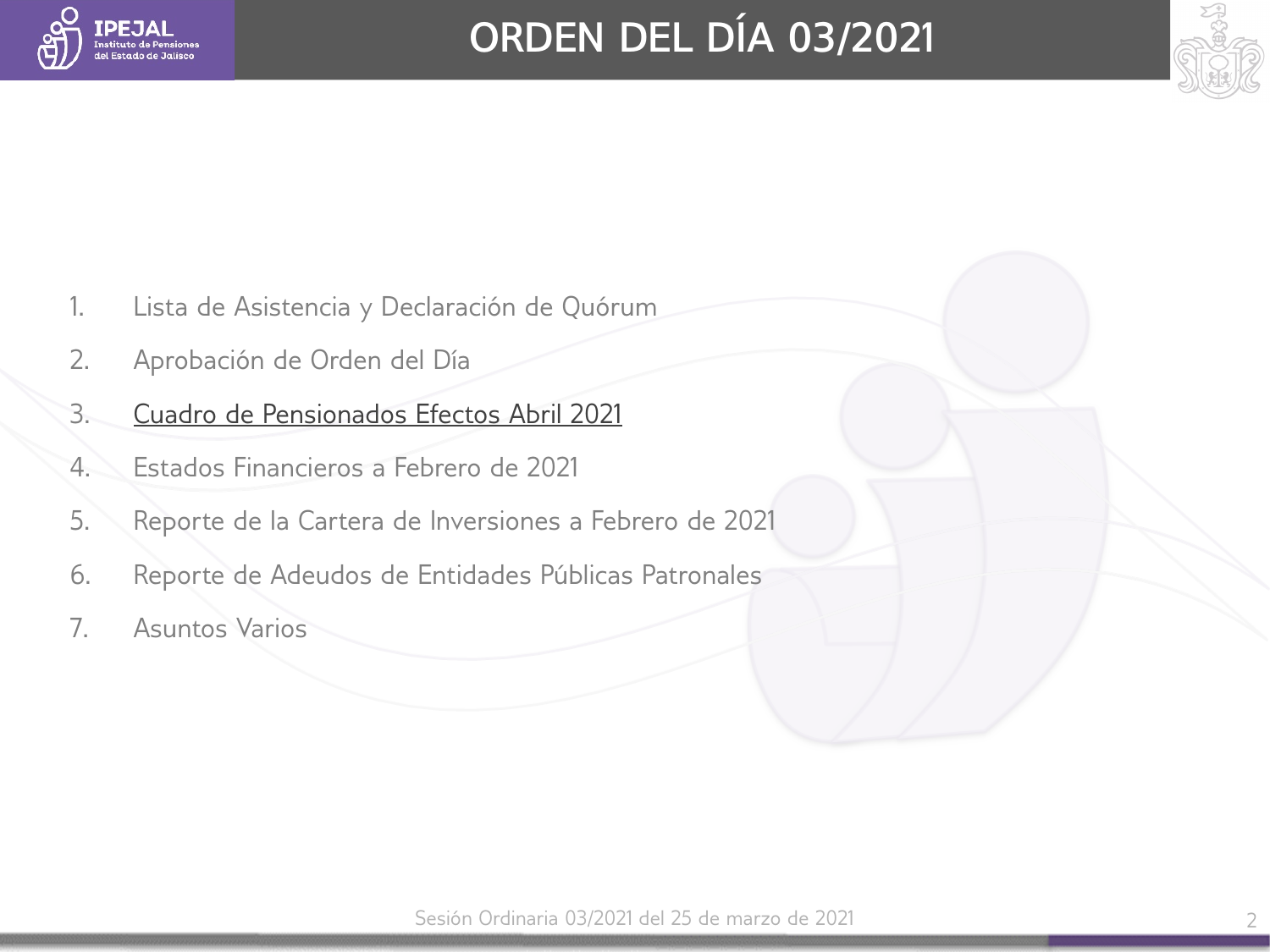

# ORDEN DEL DÍA 03/2021
Lista de Asistencia y Declaración de Quórum
Aprobación de Orden del Día
Cuadro de Pensionados Efectos Abril 2021
Estados Financieros a Febrero de 2021
Reporte de la Cartera de Inversiones a Febrero de 2021
Reporte de Adeudos de Entidades Públicas Patronales
Asuntos Varios

Sesión Ordinaria 03/2021 del 25 de marzo de 2021
2